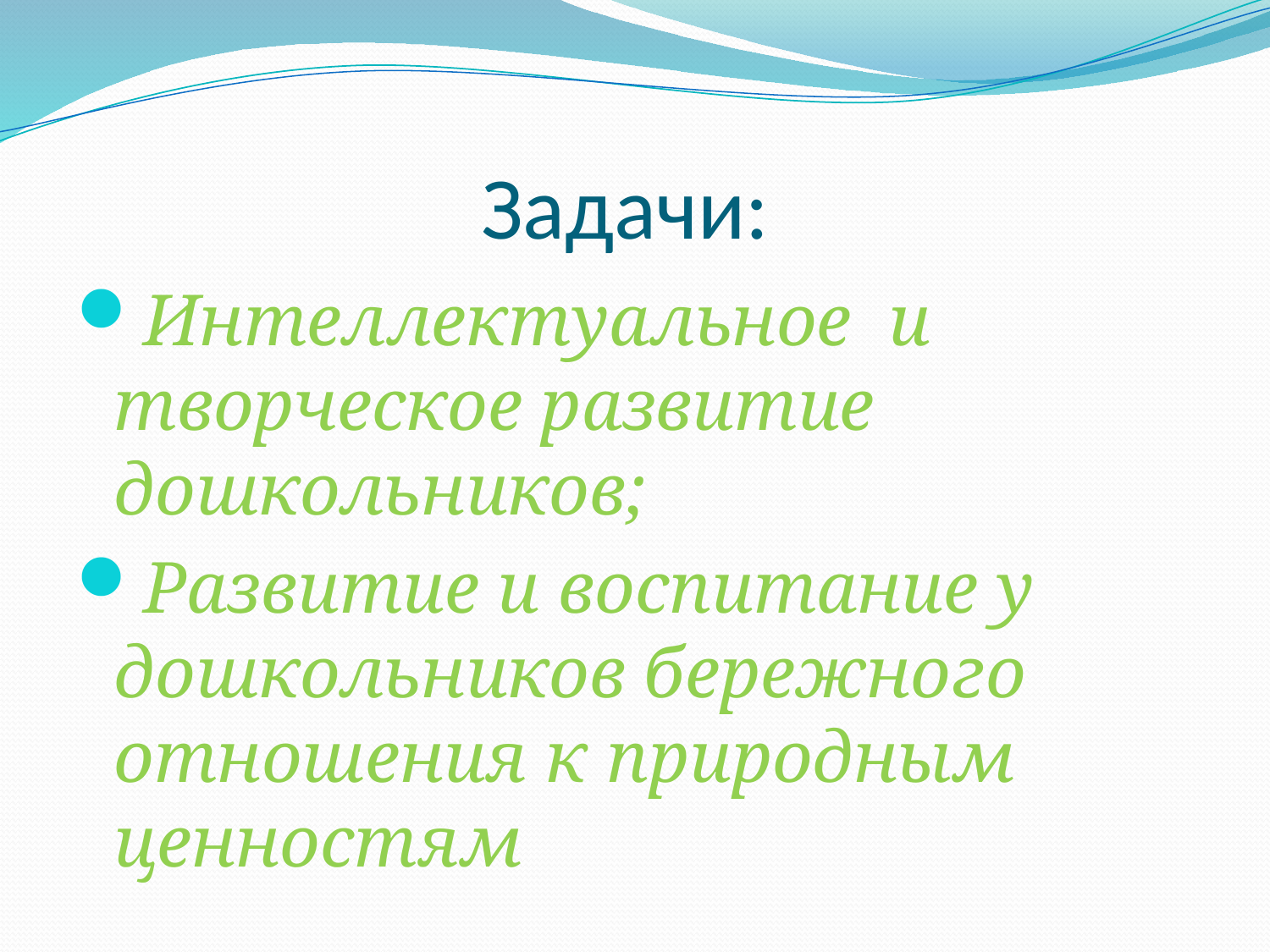

# Задачи:
Интеллектуальное  и творческое развитие дошкольников;
Развитие и воспитание у дошкольников бережного отношения к природным ценностям